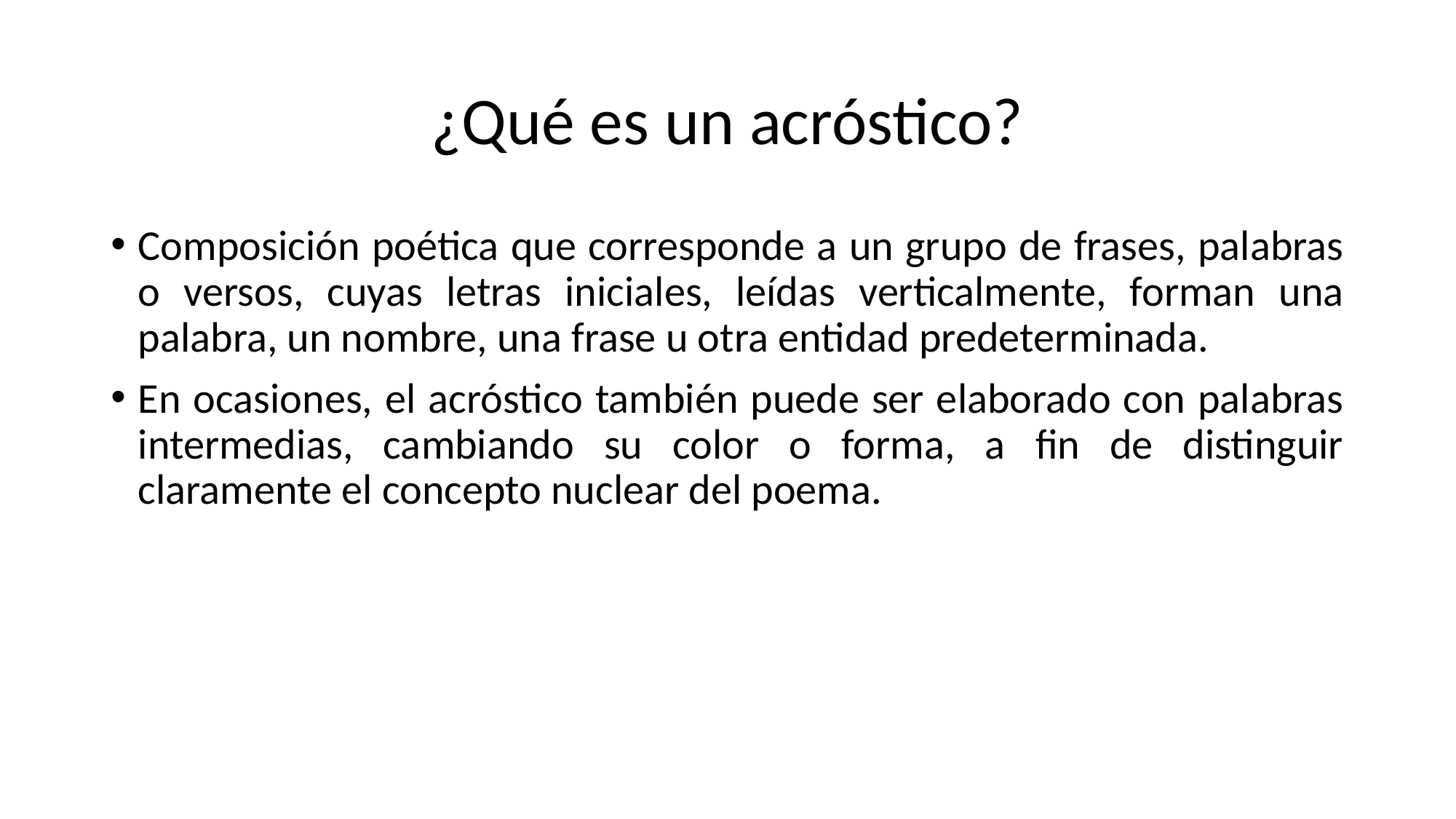

# ¿Qué es un acróstico?
Composición poética que corresponde a un grupo de frases, palabras o versos, cuyas letras iniciales, leídas verticalmente, forman una palabra, un nombre, una frase u otra entidad predeterminada.
En ocasiones, el acróstico también puede ser elaborado con palabras intermedias, cambiando su color o forma, a fin de distinguir claramente el concepto nuclear del poema.